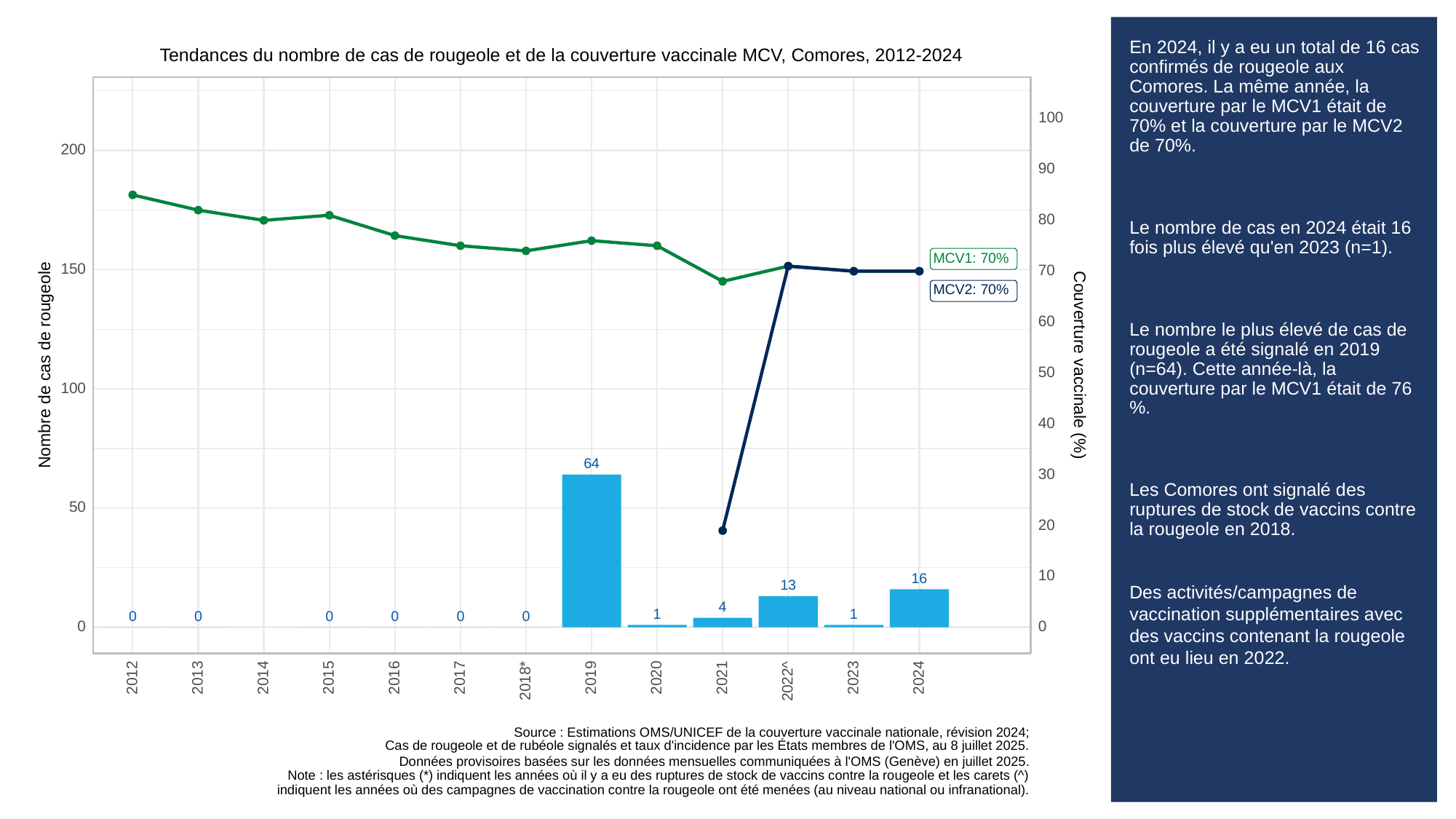

# En 2024, il y a eu un total de 16 cas confirmés de rougeole aux Comores. La même année, la couverture par le MCV1 était de 70% et la couverture par le MCV2 de 70%.

Le nombre de cas en 2024 était 16 fois plus élevé qu'en 2023 (n=1).

Le nombre le plus élevé de cas de rougeole a été signalé en 2019 (n=64). Cette année-là, la couverture par le MCV1 était de 76 %.

Les Comores ont signalé des ruptures de stock de vaccins contre la rougeole en 2018.

Des activités/campagnes de vaccination supplémentaires avec des vaccins contenant la rougeole ont eu lieu en 2022.

Tendances du nombre de cas de rougeole et de la couverture vaccinale MCV, Comores, 2012-2024

100
200

90

80

MCV1: 70%

150
70

MCV2: 70%
60

Couverture vaccinale (%)
Nombre de cas de rougeole
50
100

40

64
30

50

20

10
16
13

4
1
1
0
0
0
0
0
0

0
0

2013
2023
2012
2014
2015
2016
2017
2019
2020
2021
2024
2018*
2022^
Source : Estimations OMS/UNICEF de la couverture vaccinale nationale, révision 2024;
Cas de rougeole et de rubéole signalés et taux d'incidence par les États membres de l'OMS, au 8 juillet 2025.
Données provisoires basées sur les données mensuelles communiquées à l'OMS (Genève) en juillet 2025.
Note : les astérisques (*) indiquent les années où il y a eu des ruptures de stock de vaccins contre la rougeole et les carets (^)
indiquent les années où des campagnes de vaccination contre la rougeole ont été menées (au niveau national ou infranational).